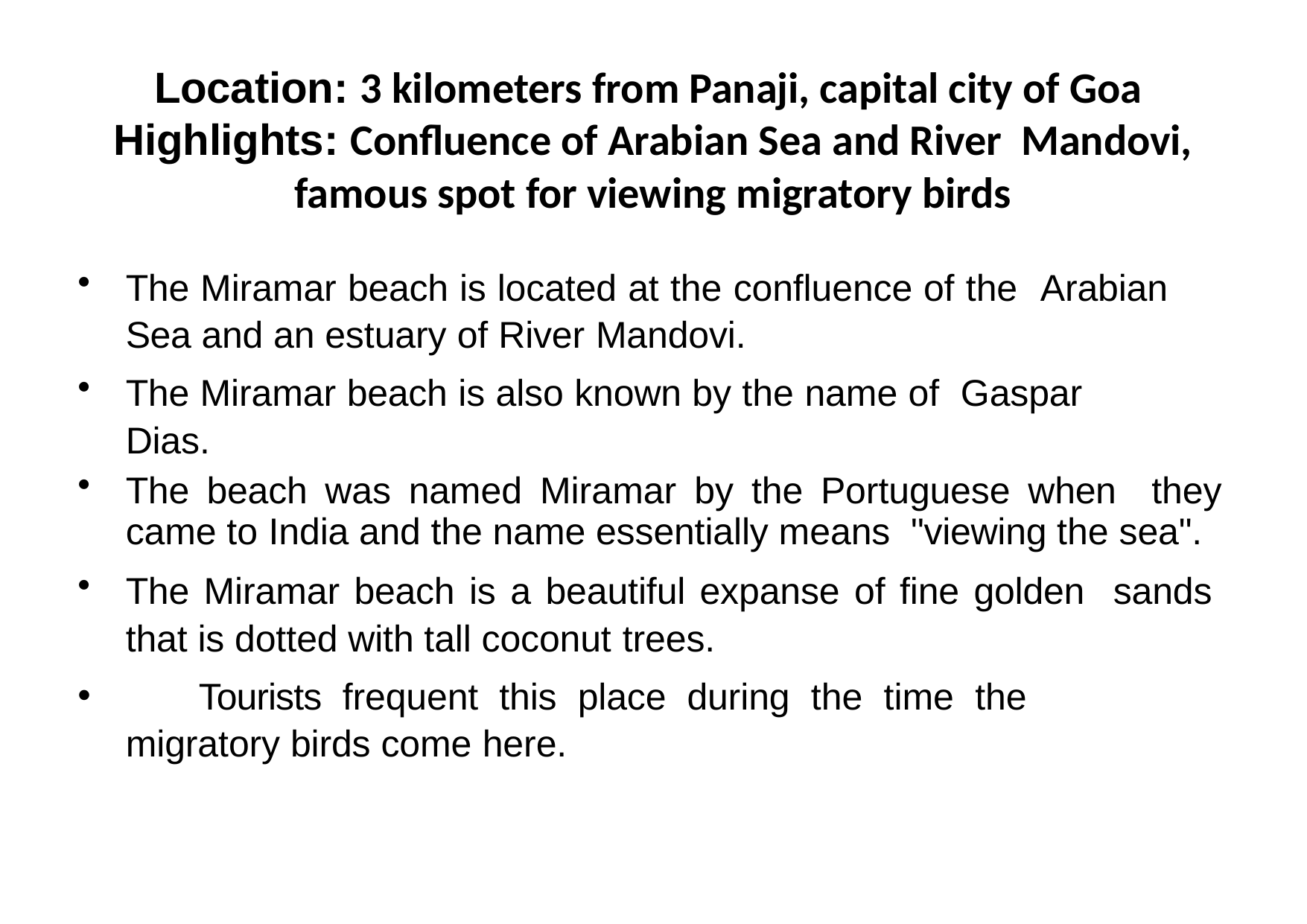

# Location: 3 kilometers from Panaji, capital city of Goa  Highlights: Confluence of Arabian Sea and River  Mandovi, famous spot for viewing migratory birds
The Miramar beach is located at the confluence of the  Arabian Sea and an estuary of River Mandovi.
The Miramar beach is also known by the name of  Gaspar Dias.
The beach was named Miramar by the Portuguese when  they came to India and the name essentially means  "viewing the sea".
The Miramar beach is a beautiful expanse of fine golden  sands that is dotted with tall coconut trees.
	Tourists frequent this place during the time the  migratory birds come here.